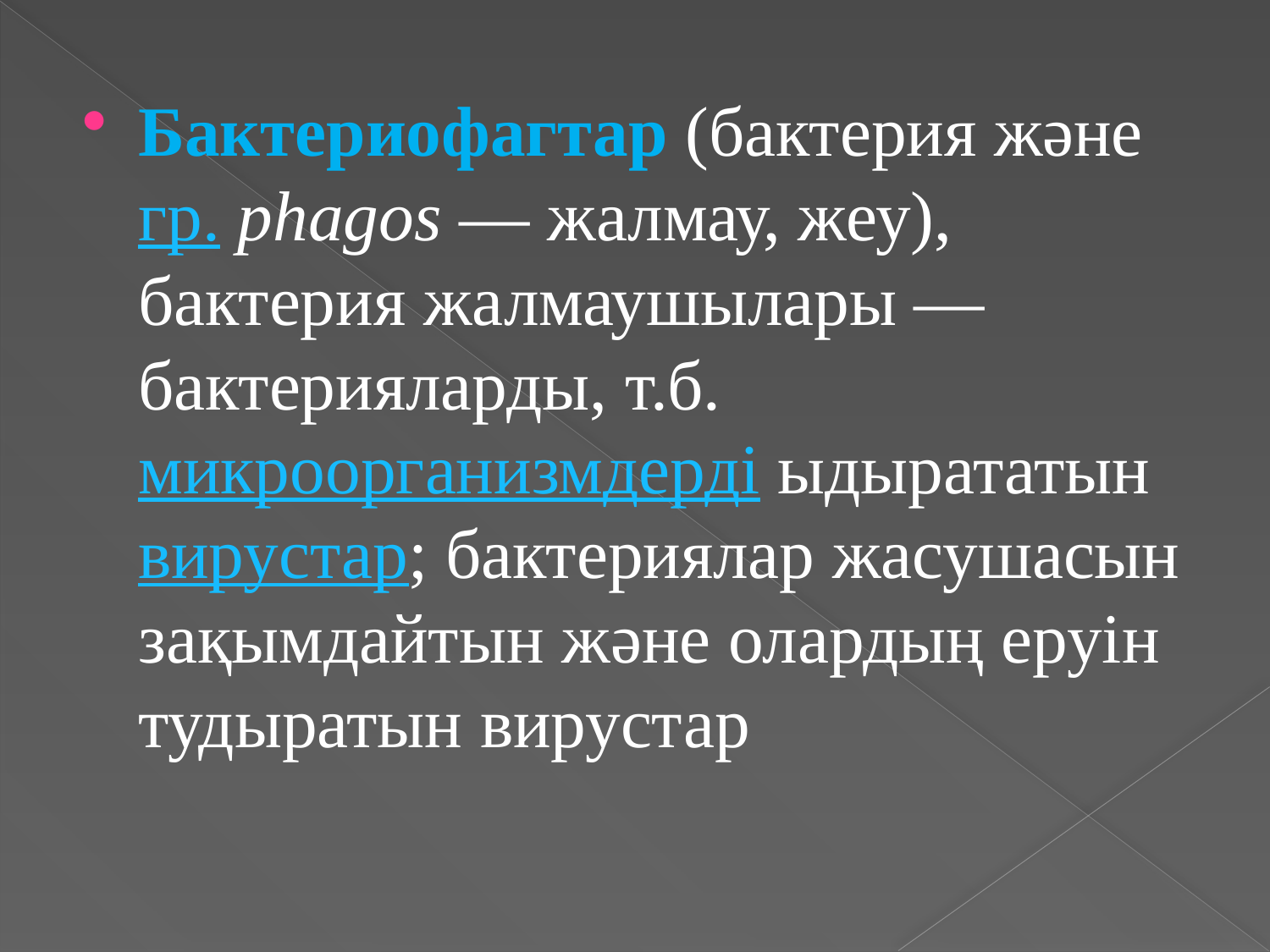

Бактериофагтар (бактерия және гр. phagos — жалмау, жеу), бактерия жалмаушылары — бактерияларды, т.б. микроорганизмдерді ыдырататын вирустар; бактериялар жасушасын зақымдайтын және олардың еруін тудыратын вирустар